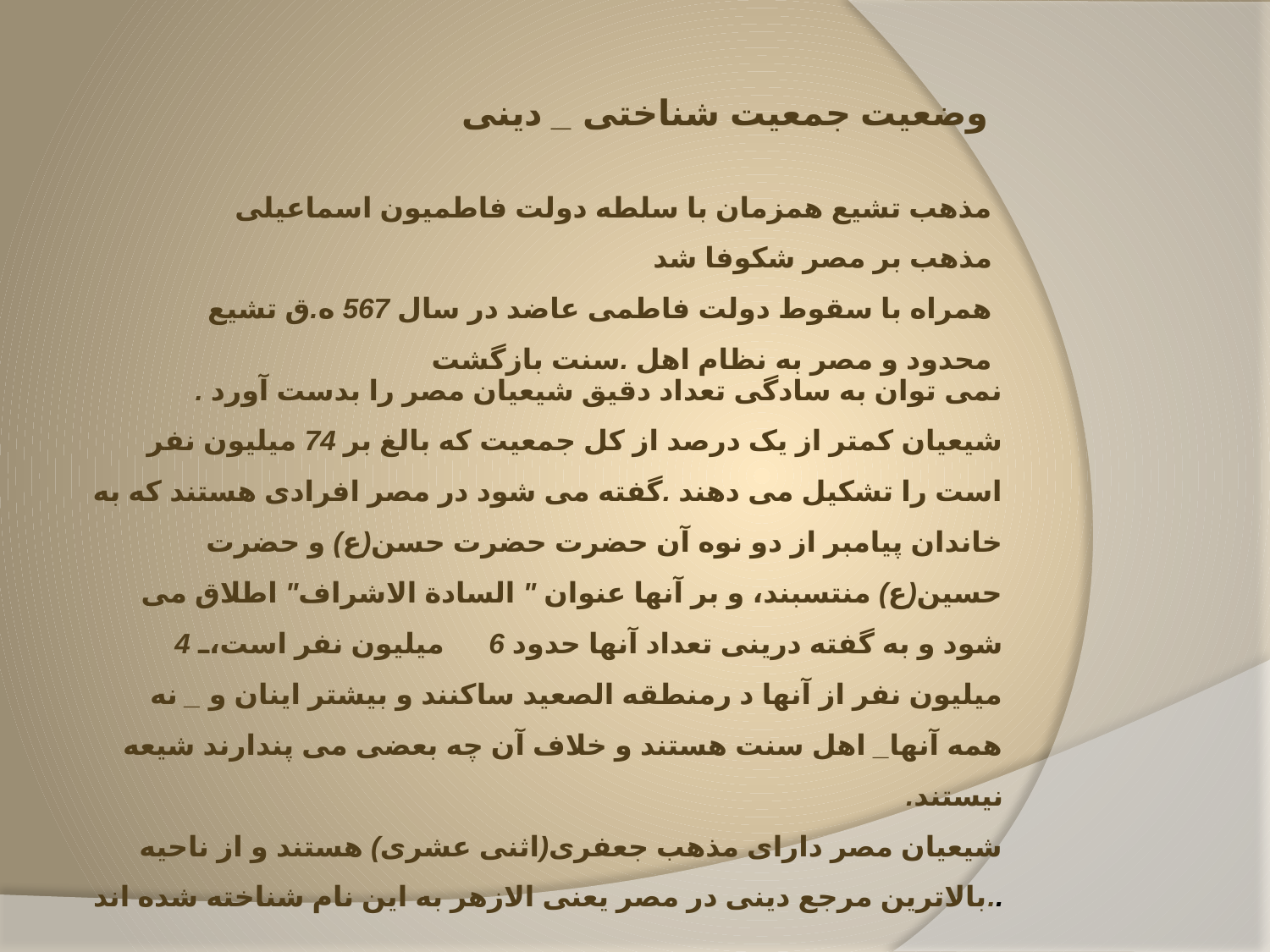

وضعیت جمعیت شناختی _ دینی
مذهب تشیع همزمان با سلطه دولت فاطمیون اسماعیلی مذهب بر مصر شکوفا شد
همراه با سقوط دولت فاطمی عاضد در سال 567 ه.ق تشیع محدود و مصر به نظام اهل .سنت بازگشت
نمی توان به سادگی تعداد دقیق شیعیان مصر را بدست آورد . شیعیان کمتر از یک درصد از کل جمعیت که بالغ بر 74 میلیون نفر است را تشکیل می دهند .گفته می شود در مصر افرادی هستند که به خاندان پیامبر از دو نوه آن حضرت حضرت حسن(ع) و حضرت حسین(ع) منتسبند، و بر آنها عنوان " السادة الاشراف" اطلاق می شود و به گفته درینی تعداد آنها حدود 6 میلیون نفر است، 4 میلیون نفر از آنها د رمنطقه الصعید ساکنند و بیشتر اینان و _ نه همه آنها_ اهل سنت هستند و خلاف آن چه بعضی می پندارند شیعه نیستند.
شیعیان مصر دارای مذهب جعفری(اثنی عشری) هستند و از ناحیه بالاترین مرجع دینی در مصر یعنی الازهر به این نام شناخته شده اند..